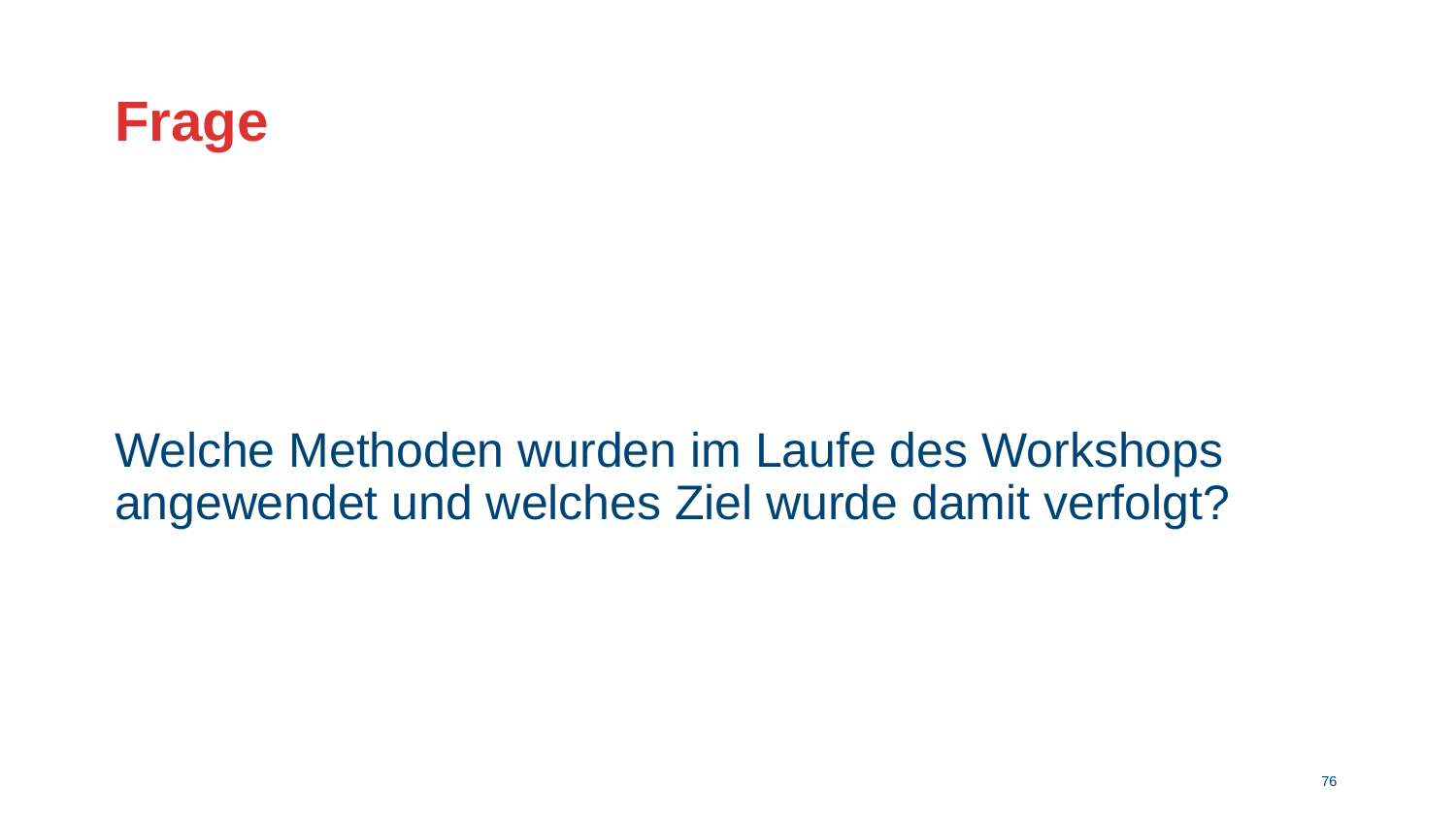

# Frage
Welche Methoden wurden im Laufe des Workshops angewendet und welches Ziel wurde damit verfolgt?
76